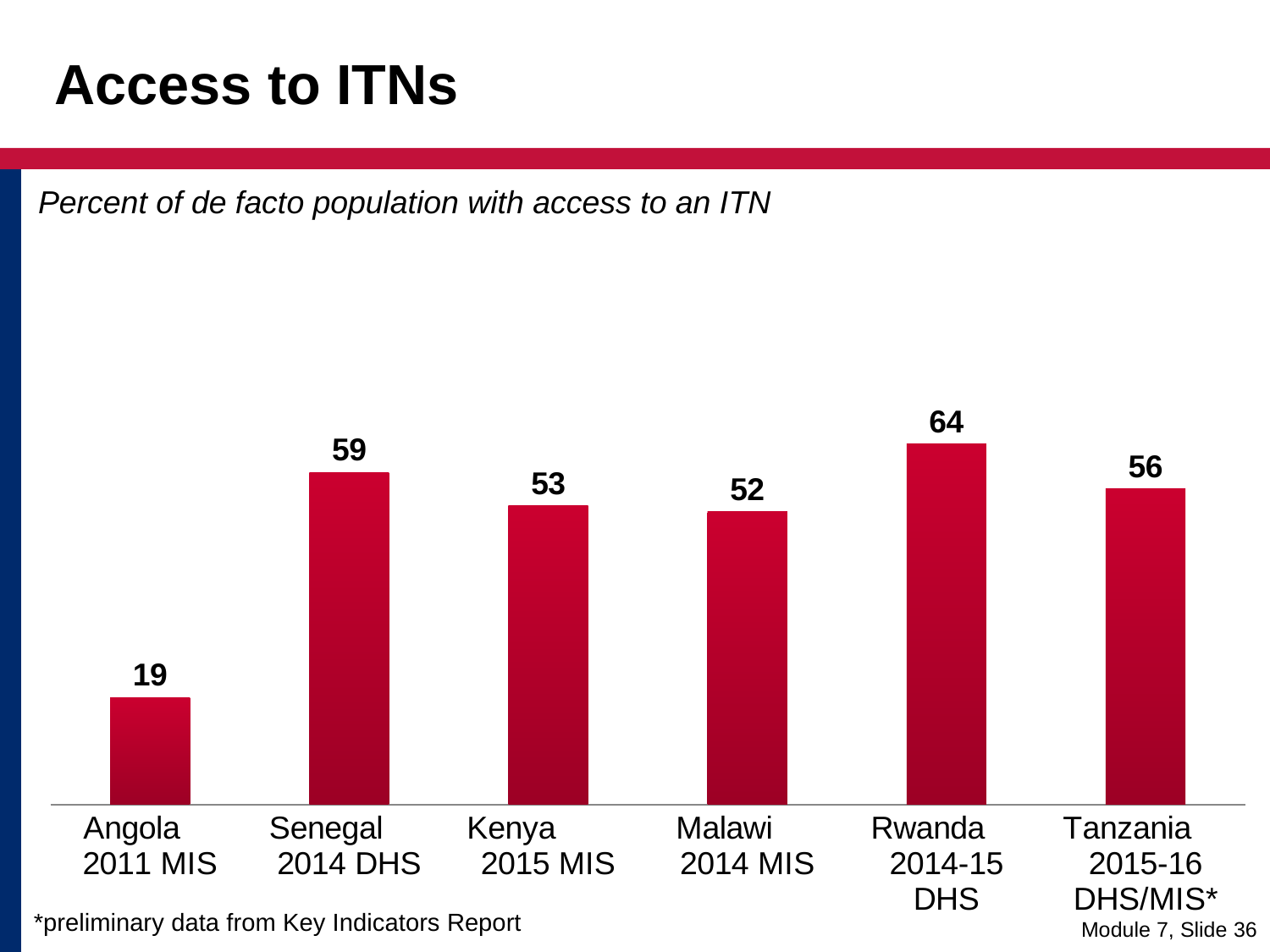

# Access to ITNs
Percent of de facto population with access to an ITN

### Chart

| Category | Column1 |
|---|---|
| Angola     2011 MIS | 19.0 |
| Senegal      2014 DHS | 59.0 |
| Kenya         2015 MIS | 53.0 |
| Malawi      2014 MIS | 52.0 |
| Rwanda     2014-15 DHS | 64.0 |
| Tanzania     2015-16 DHS/MIS* | 56.0 |
*preliminary data from Key Indicators Report
Module 7, Slide 36